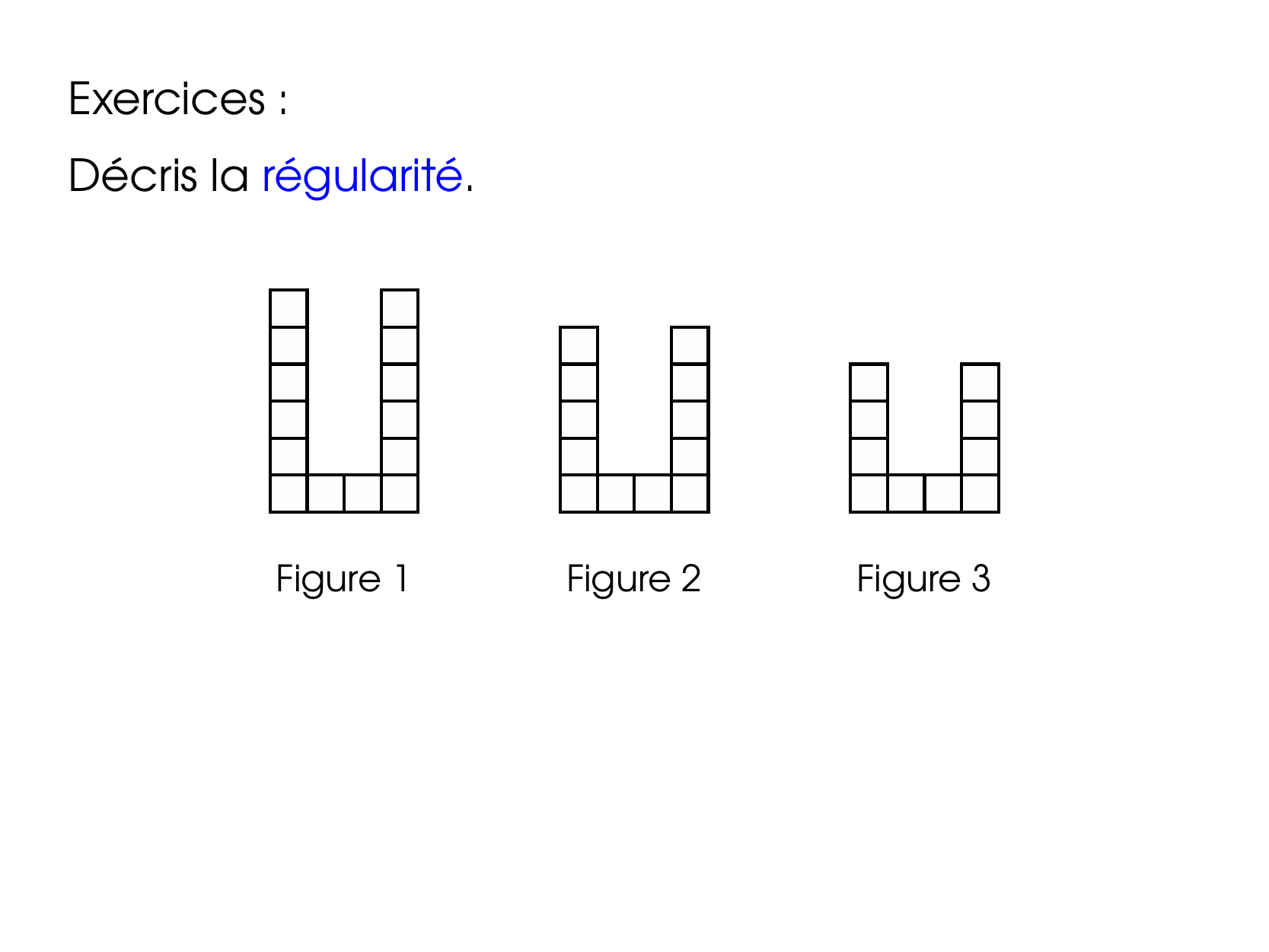

Exercices :
Décris la régularité.

Figure 1

Figure 3

Figure 2